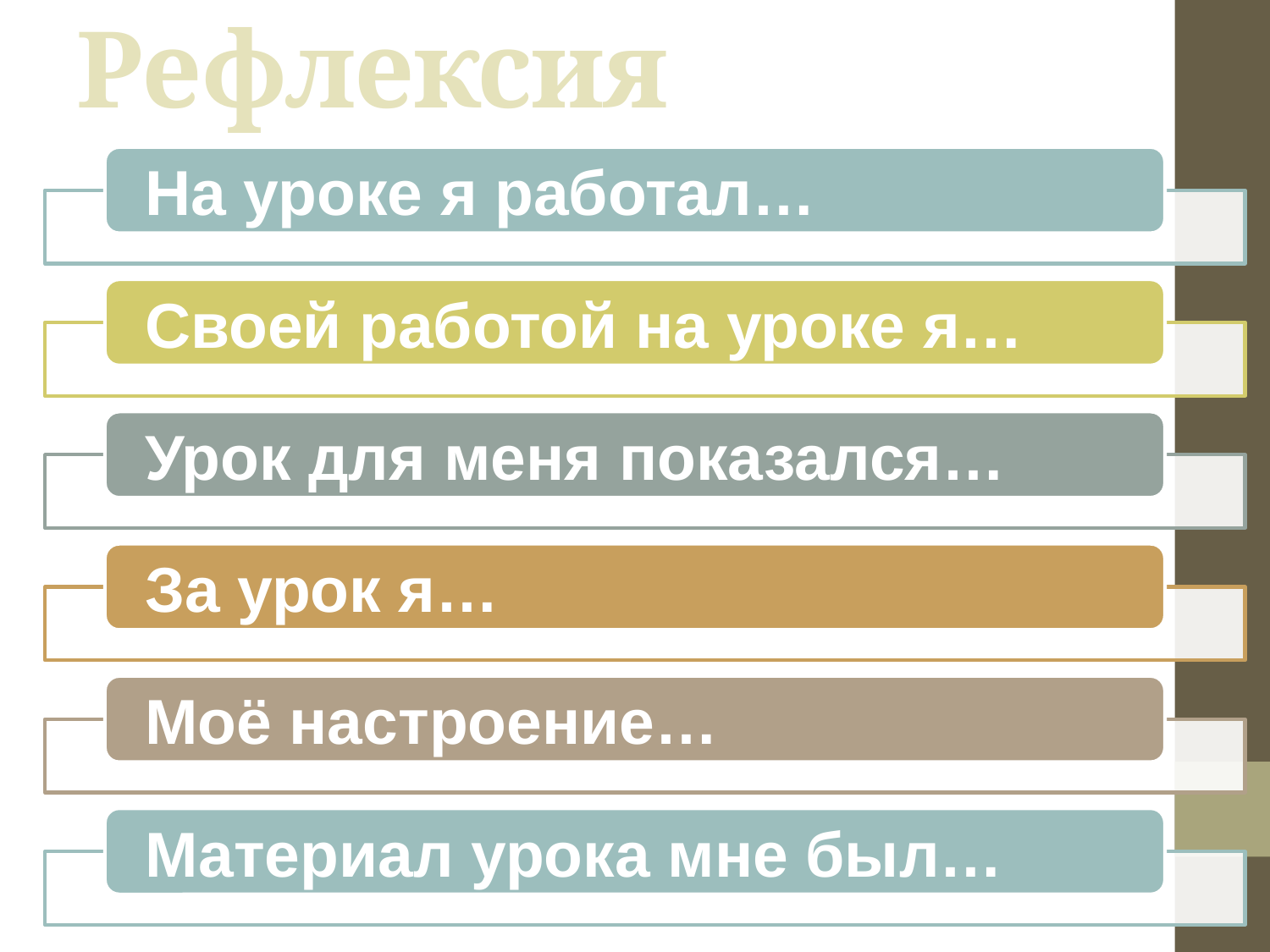

# Рефлексия
На уроке я работал…
Своей работой на уроке я…
Урок для меня показался…
За урок я…
Моё настроение…
Материал урока мне был…